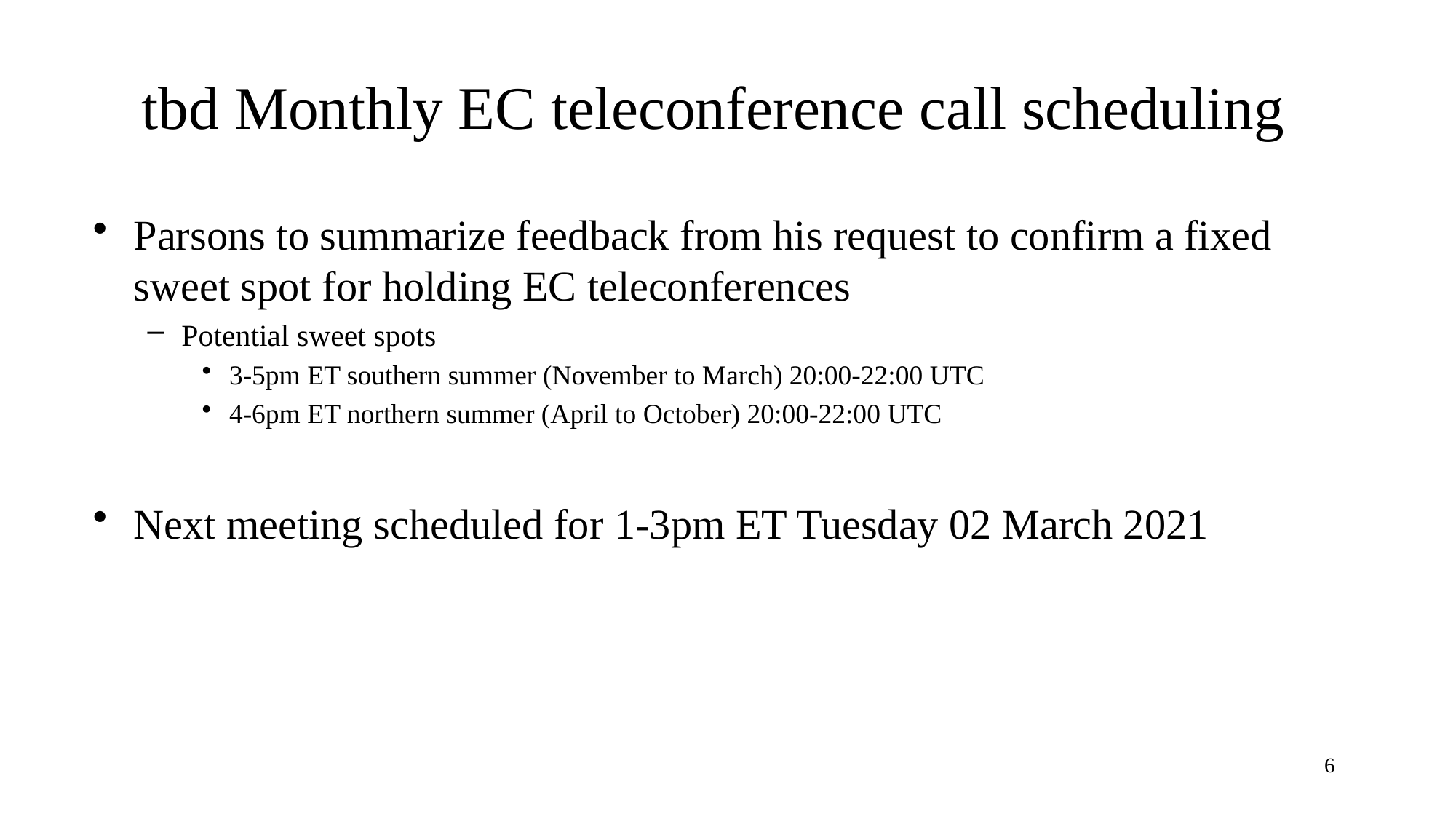

# tbd Monthly EC teleconference call scheduling
Parsons to summarize feedback from his request to confirm a fixed sweet spot for holding EC teleconferences
Potential sweet spots
3-5pm ET southern summer (November to March) 20:00-22:00 UTC
4-6pm ET northern summer (April to October) 20:00-22:00 UTC

Next meeting scheduled for 1-3pm ET Tuesday 02 March 2021
6